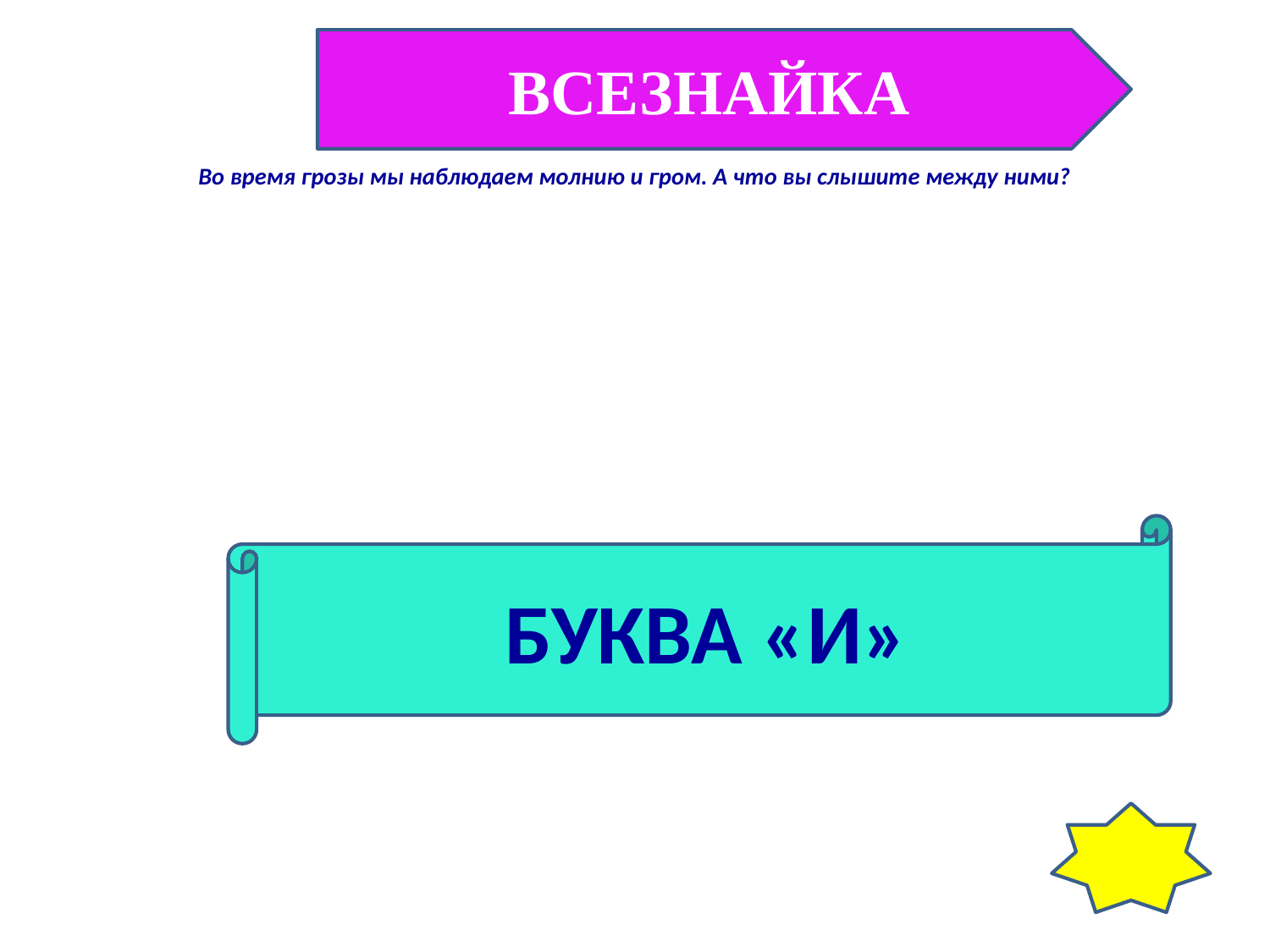

ВСЕЗНАЙКА
# Во время грозы мы наблюдаем молнию и гром. А что вы слышите между ними?
БУКВА «И»